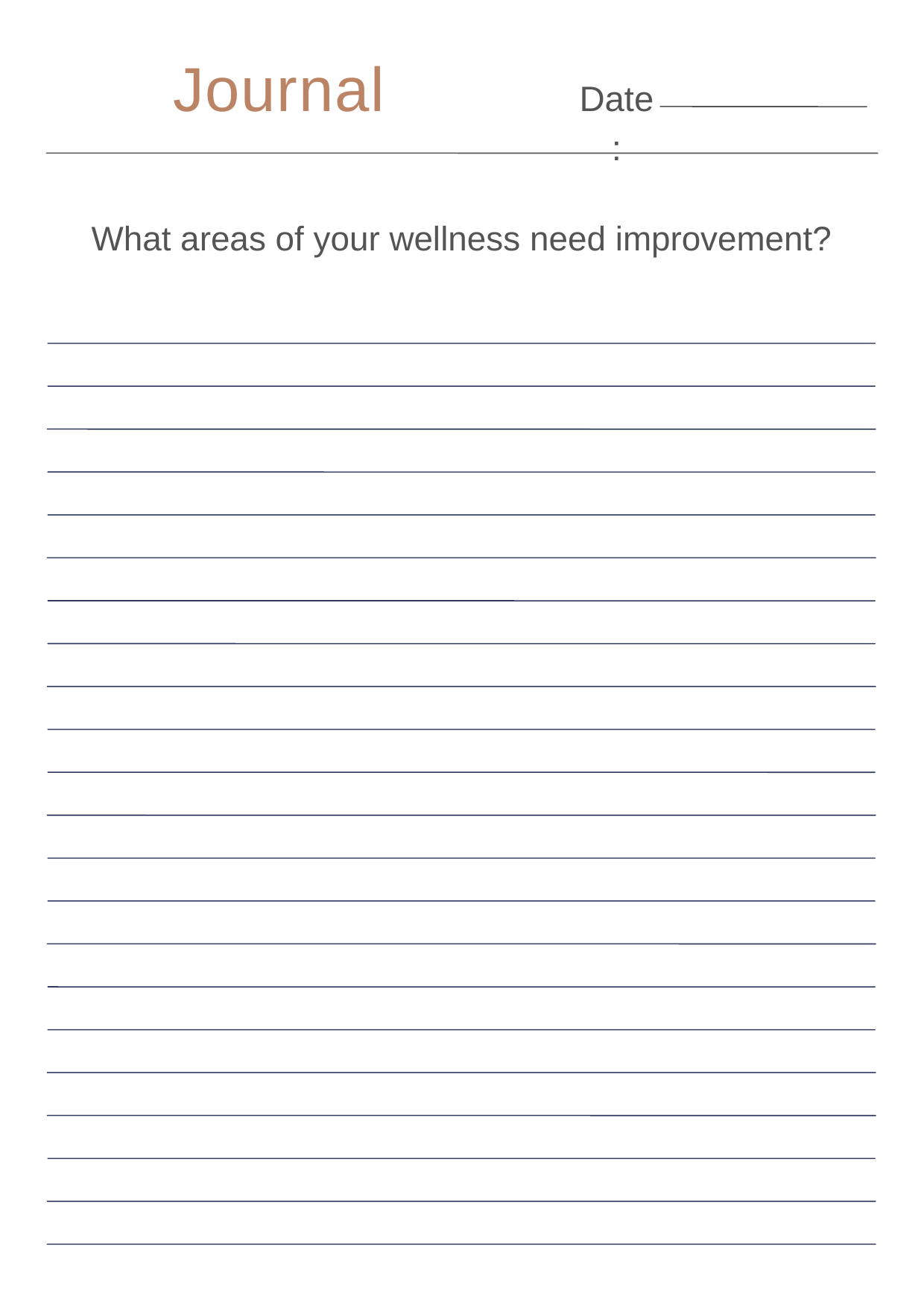

Journal
Date:

What areas of your wellness need improvement?